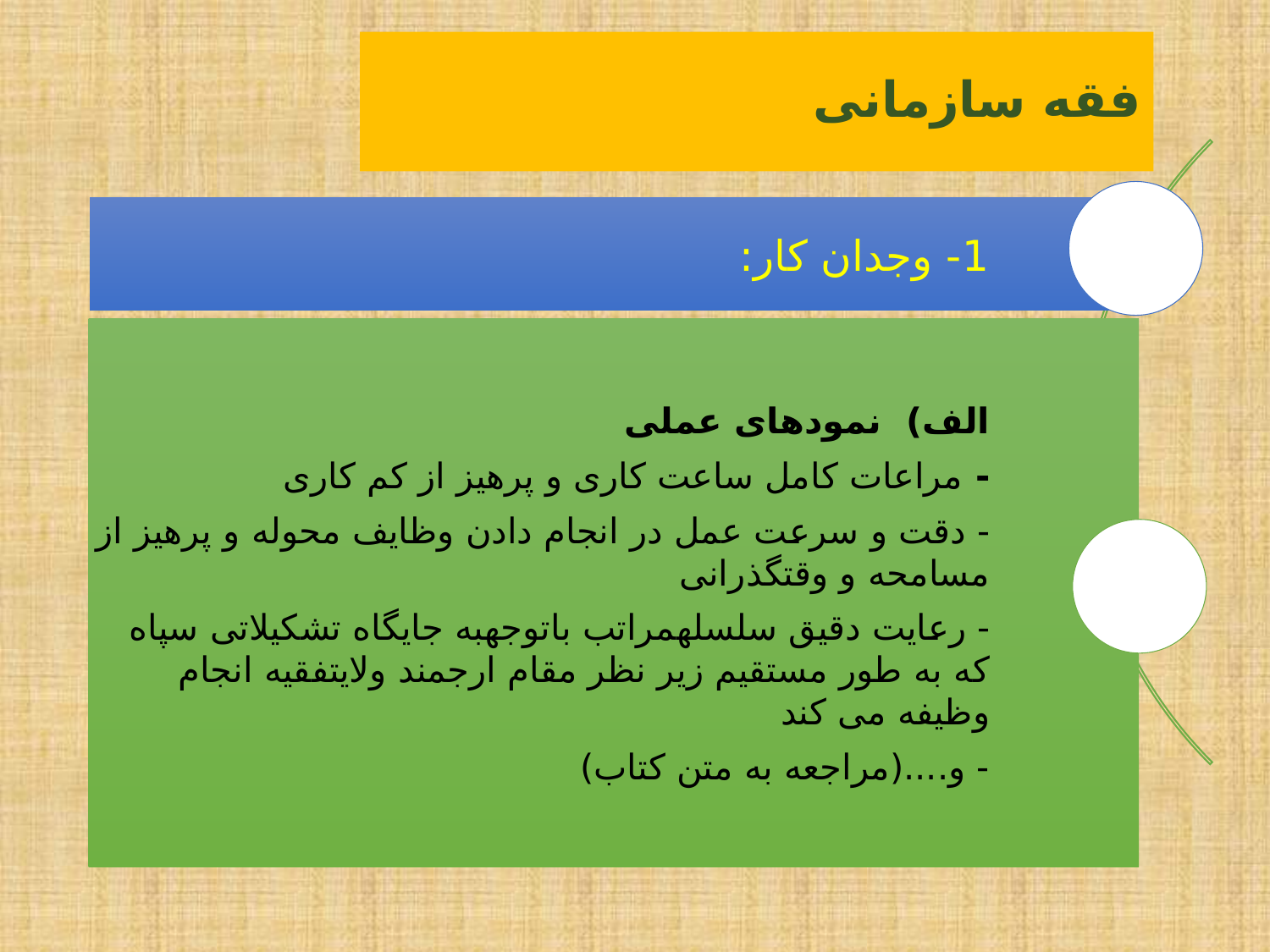

فقه سازمانی
1- وجدان کار:
الف)  نمودهای عملی
- مراعات کامل ساعت کاری و پرهیز از کم کاری
- دقت و سرعت عمل در انجام دادن وظایف محوله و پرهیز از مسامحه و وقتگذرانی
- رعایت دقیق سلسلهمراتب باتوجهبه جایگاه تشکیلاتی سپاه که به طور مستقیم زیر نظر مقام ارجمند ولایتفقیه انجام وظیفه می کند
- و....(مراجعه به متن کتاب)